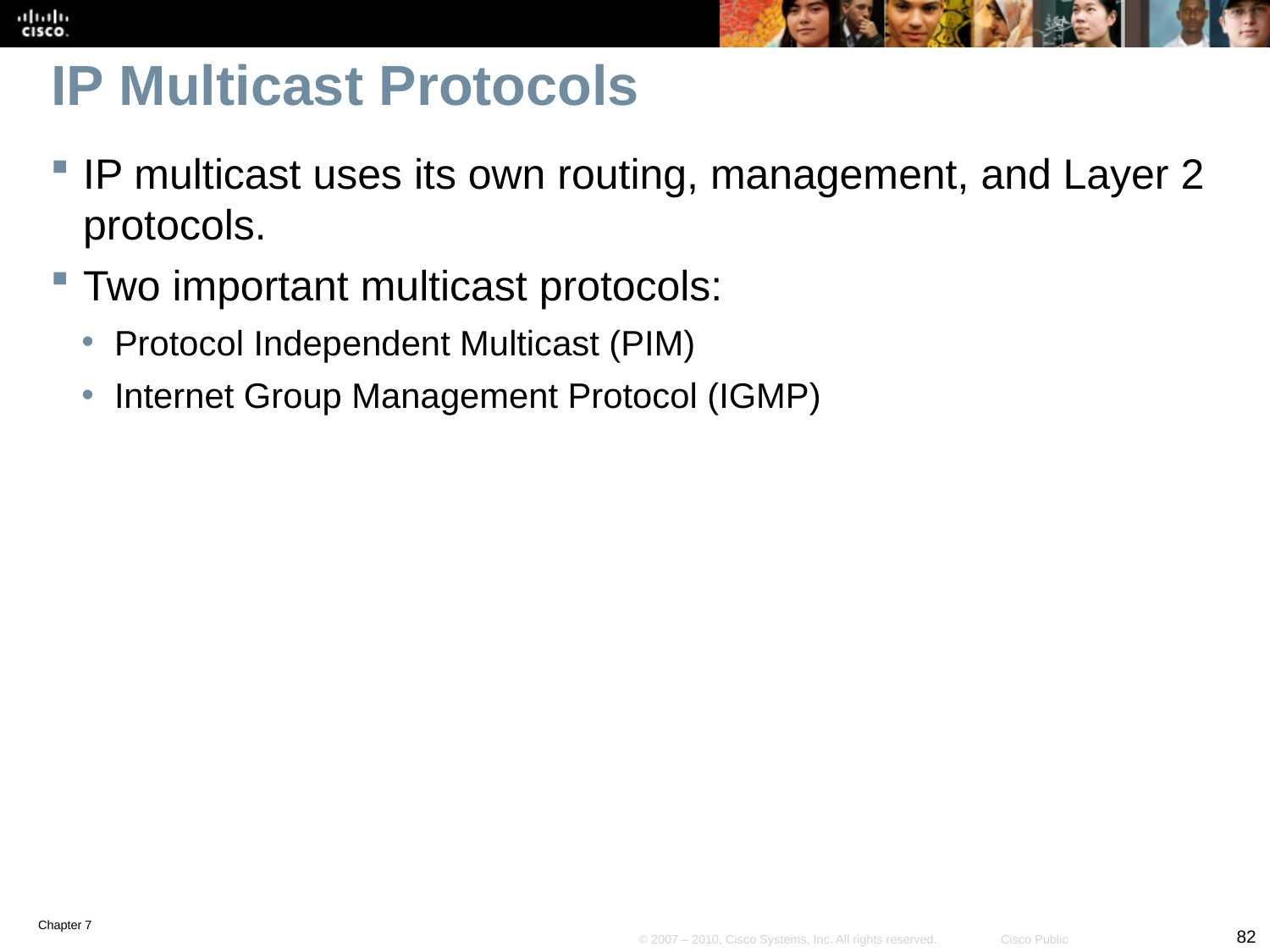

# IP Multicast Protocols
IP multicast uses its own routing, management, and Layer 2 protocols.
Two important multicast protocols:
Protocol Independent Multicast (PIM)
Internet Group Management Protocol (IGMP)